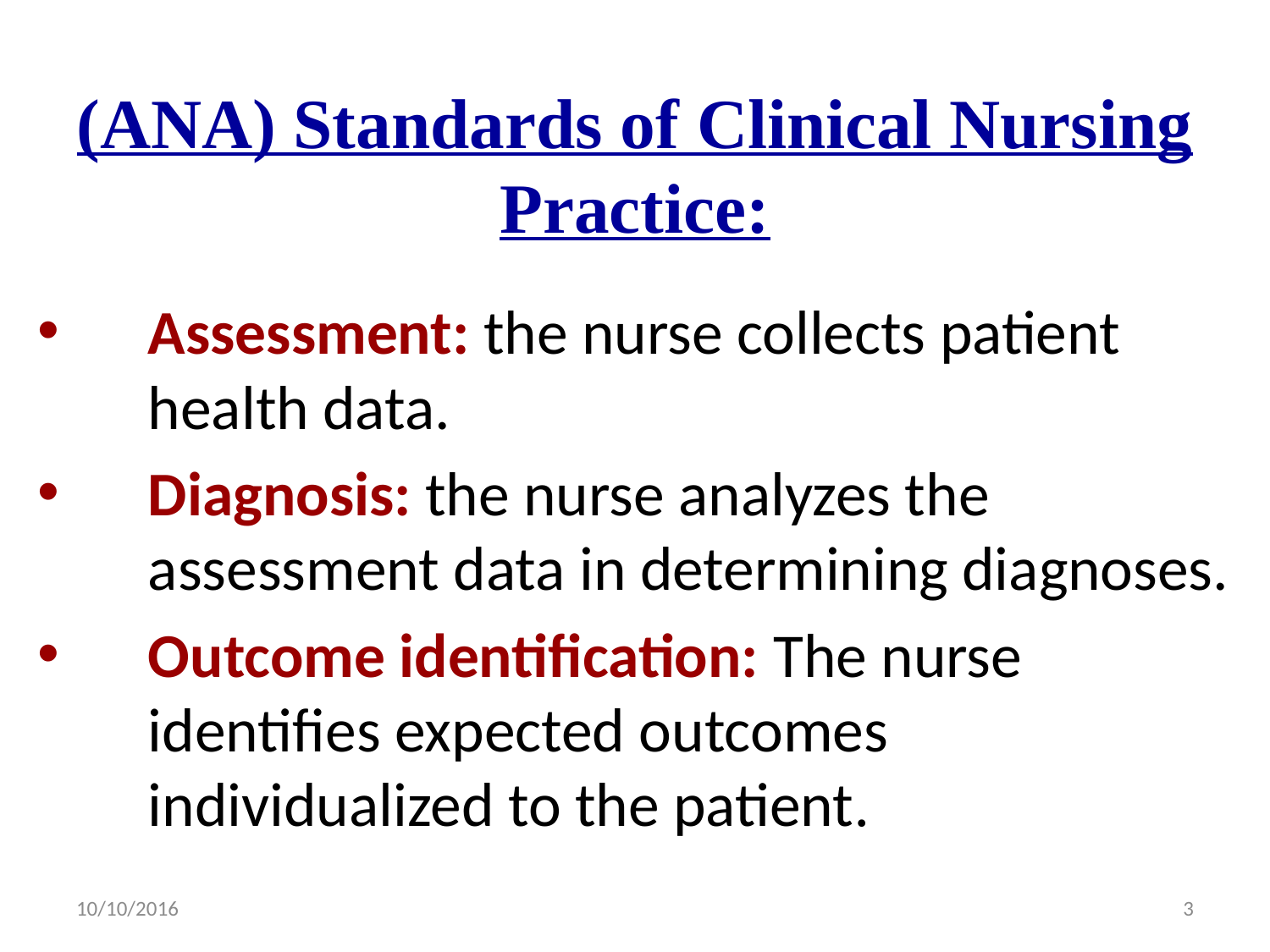

# (ANA) Standards of Clinical Nursing Practice:
Assessment: the nurse collects patient health data.
Diagnosis: the nurse analyzes the assessment data in determining diagnoses.
Outcome identification: The nurse identifies expected outcomes individualized to the patient.
10/10/2016
3